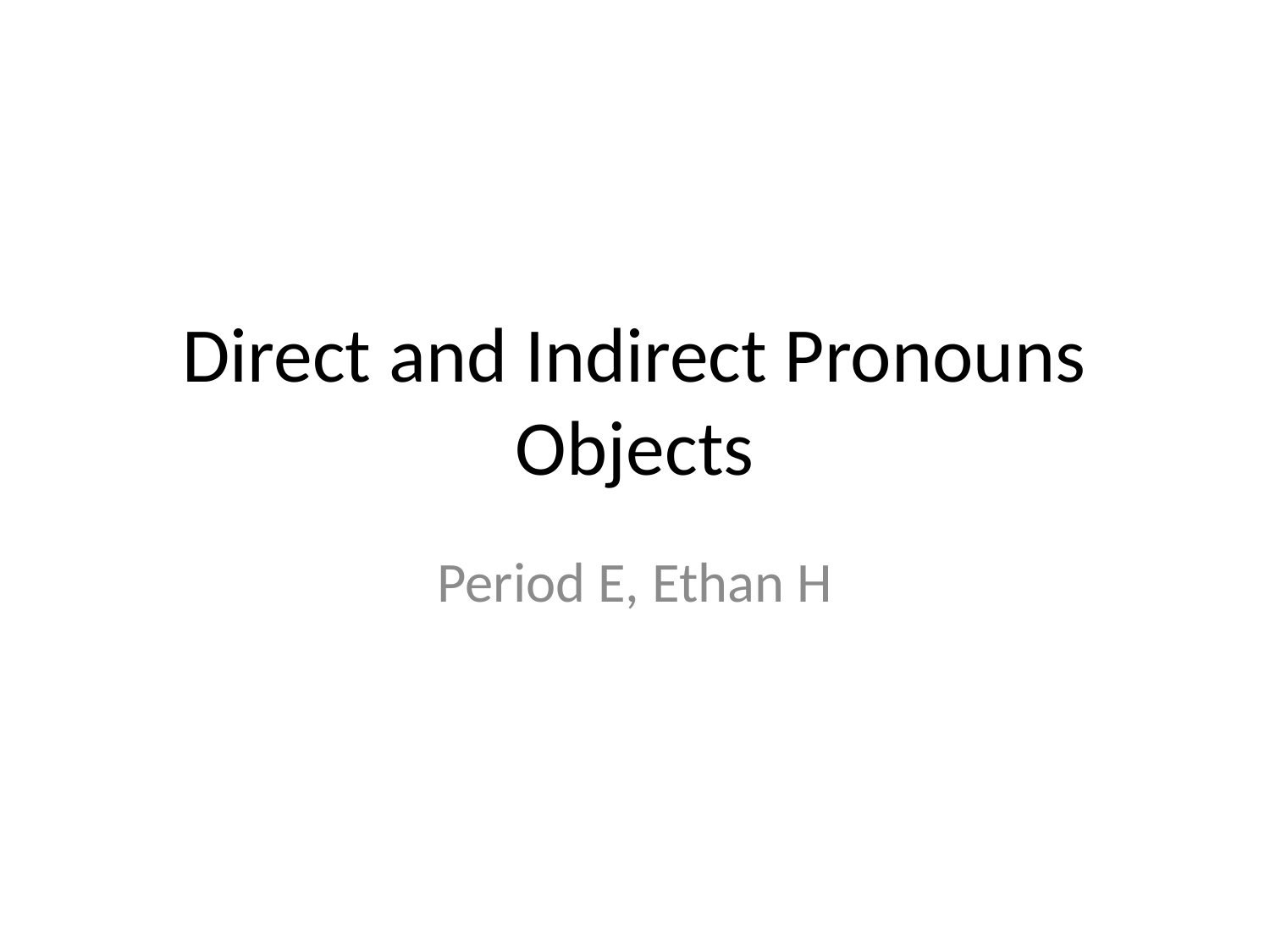

# Direct and Indirect Pronouns Objects
Period E, Ethan H